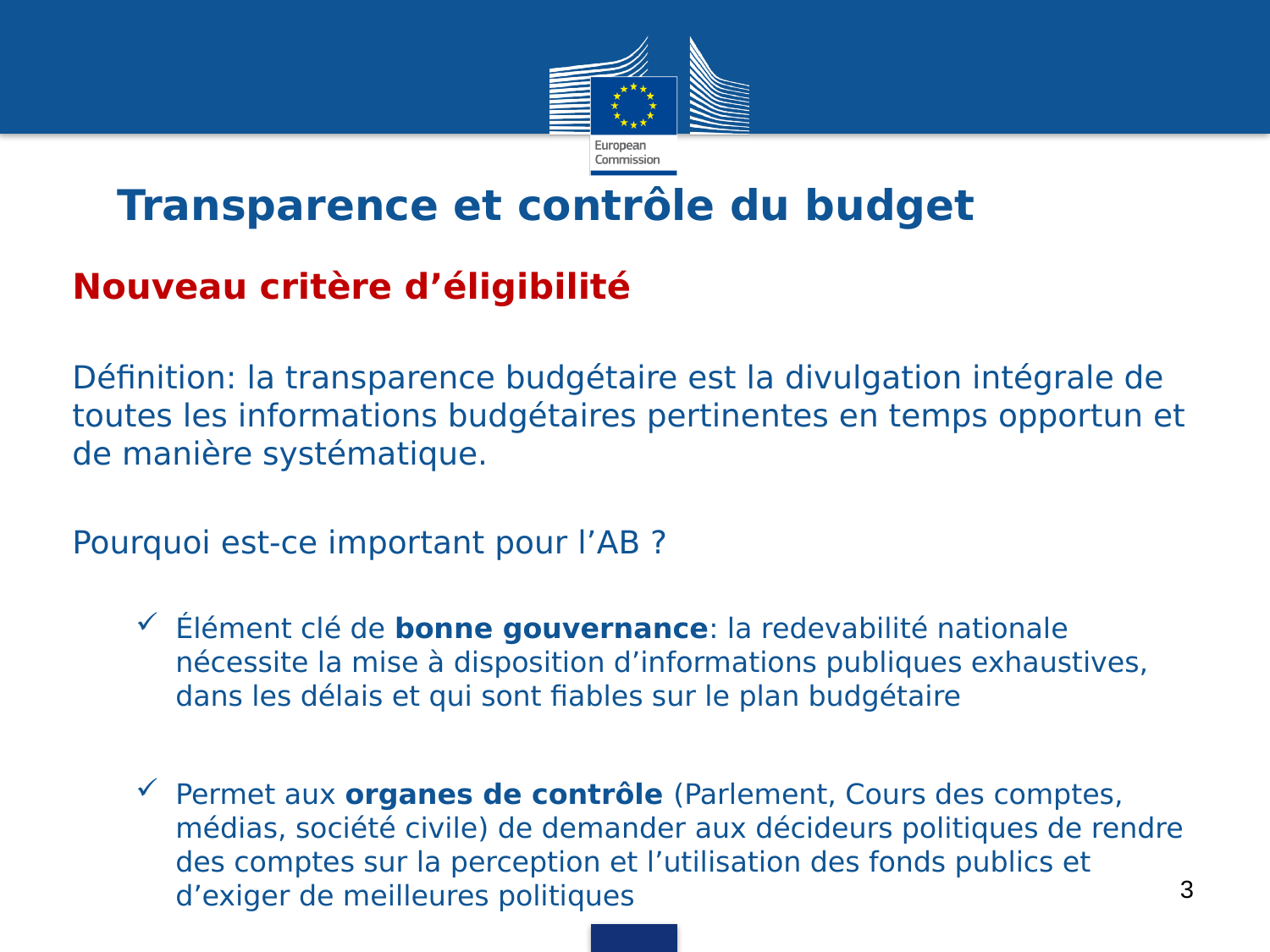

# Transparence et contrôle du budget
Nouveau critère d’éligibilité

Définition: la transparence budgétaire est la divulgation intégrale de toutes les informations budgétaires pertinentes en temps opportun et de manière systématique.

Pourquoi est-ce important pour l’AB ?

Élément clé de bonne gouvernance: la redevabilité nationale nécessite la mise à disposition d’informations publiques exhaustives, dans les délais et qui sont fiables sur le plan budgétaire

Permet aux organes de contrôle (Parlement, Cours des comptes, médias, société civile) de demander aux décideurs politiques de rendre des comptes sur la perception et l’utilisation des fonds publics et d’exiger de meilleures politiques

3